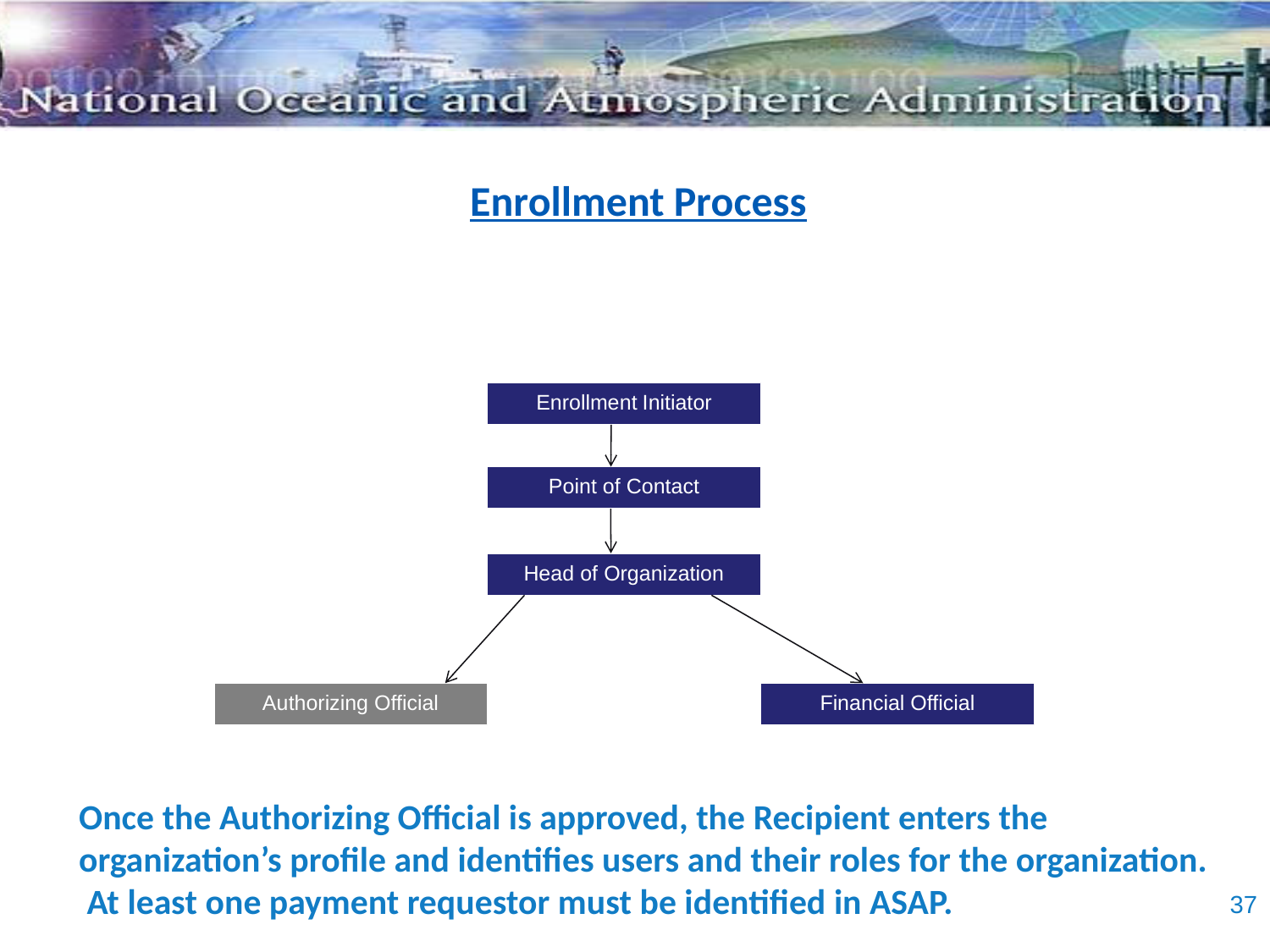

Enrollment Process

Enrollment Initiator
Point of Contact
Head of Organization
Authorizing Official
Financial Official
Once the Authorizing Official is approved, the Recipient enters the organization’s profile and identifies users and their roles for the organization.  At least one payment requestor must be identified in ASAP.
37